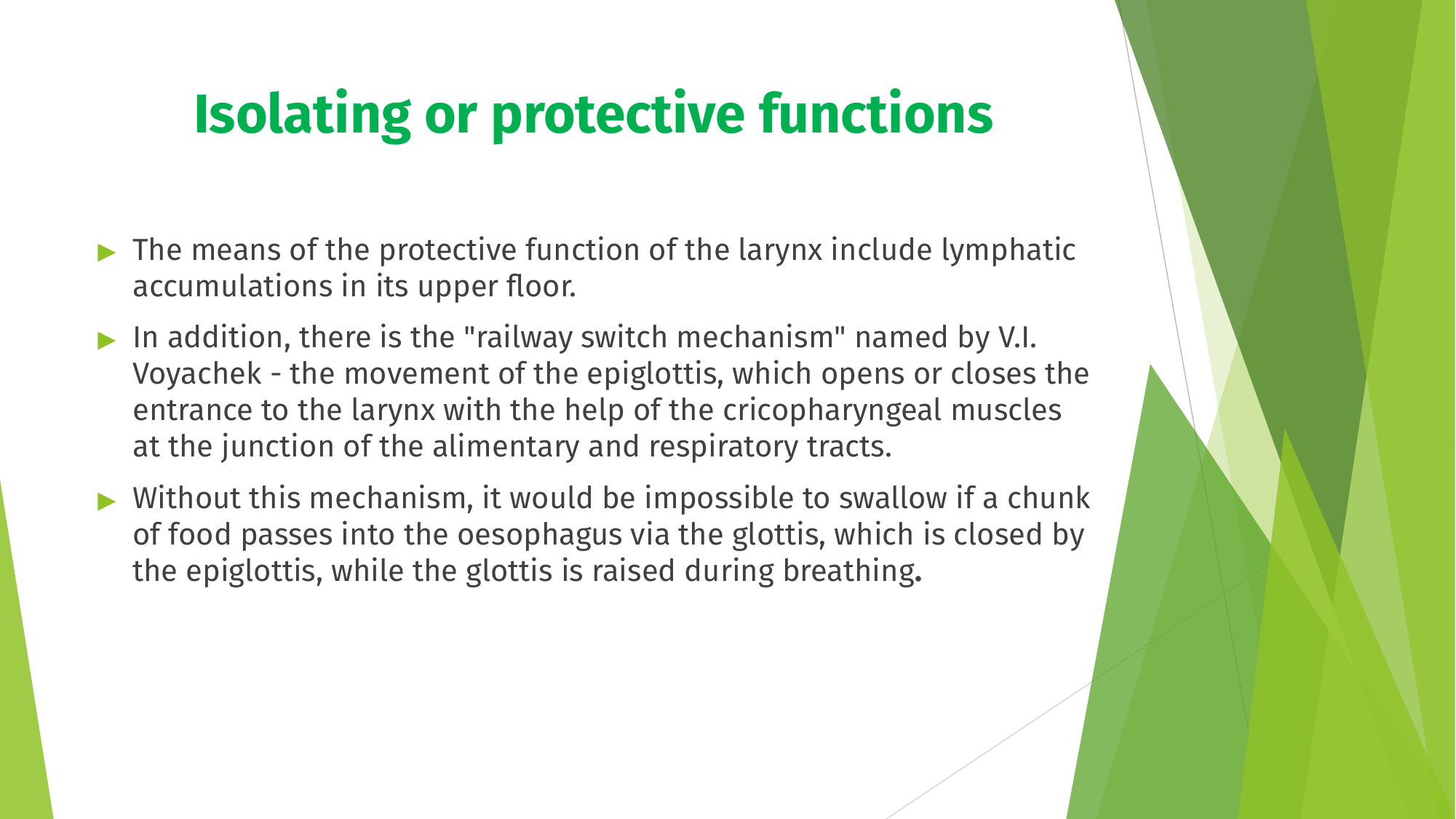

# Isolating or protective functions
The means of the protective function of the larynx include lymphatic accumulations in its upper floor.
In addition, there is the "railway switch mechanism" named by V.I. Voyachek - the movement of the epiglottis, which opens or closes the entrance to the larynx with the help of the cricopharyngeal muscles at the junction of the alimentary and respiratory tracts.
Without this mechanism, it would be impossible to swallow if a chunk of food passes into the oesophagus via the glottis, which is closed by the epiglottis, while the glottis is raised during breathing.